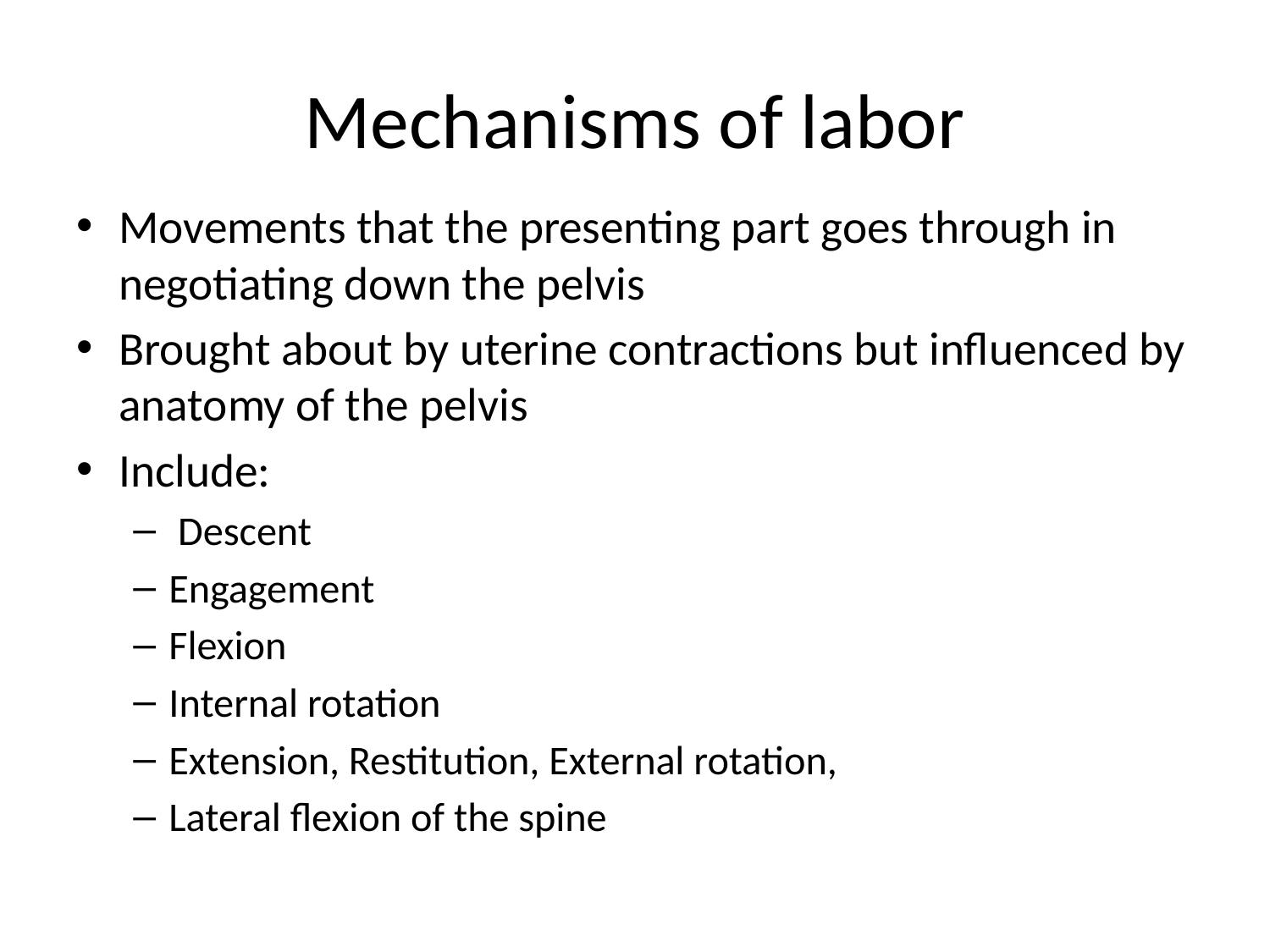

# Mechanisms of labor
Movements that the presenting part goes through in negotiating down the pelvis
Brought about by uterine contractions but influenced by anatomy of the pelvis
Include:
 Descent
Engagement
Flexion
Internal rotation
Extension, Restitution, External rotation,
Lateral flexion of the spine